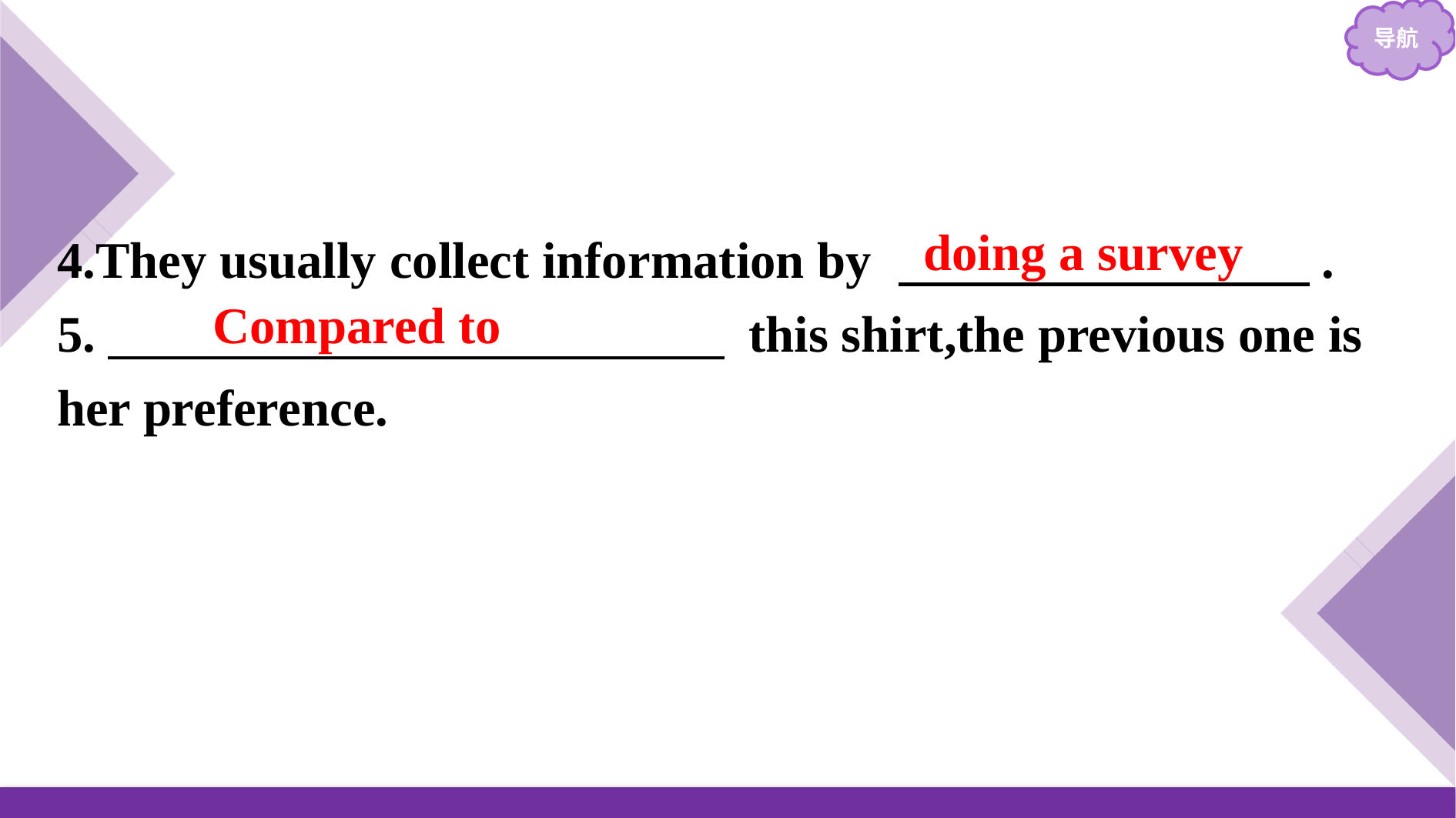

4.They usually collect information by 　　　　　　　　.
5.　　　　　　　　　　　　 this shirt,the previous one is her preference.
doing a survey
Compared to